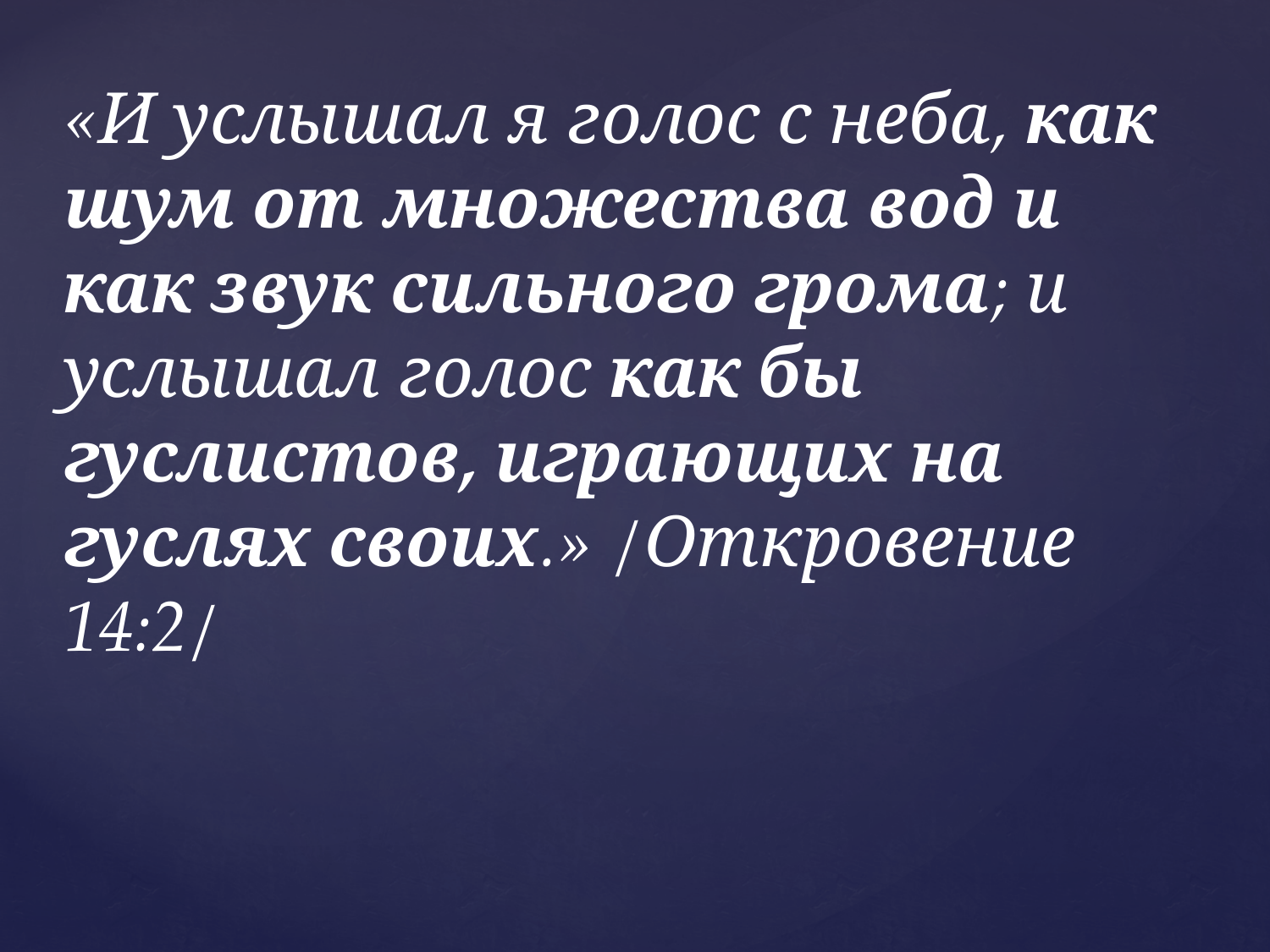

«И услышал я голос с неба, как шум от множества вод и как звук сильного грома; и услышал голос как бы гуслистов, играющих на гуслях своих.» /Откровение 14:2/